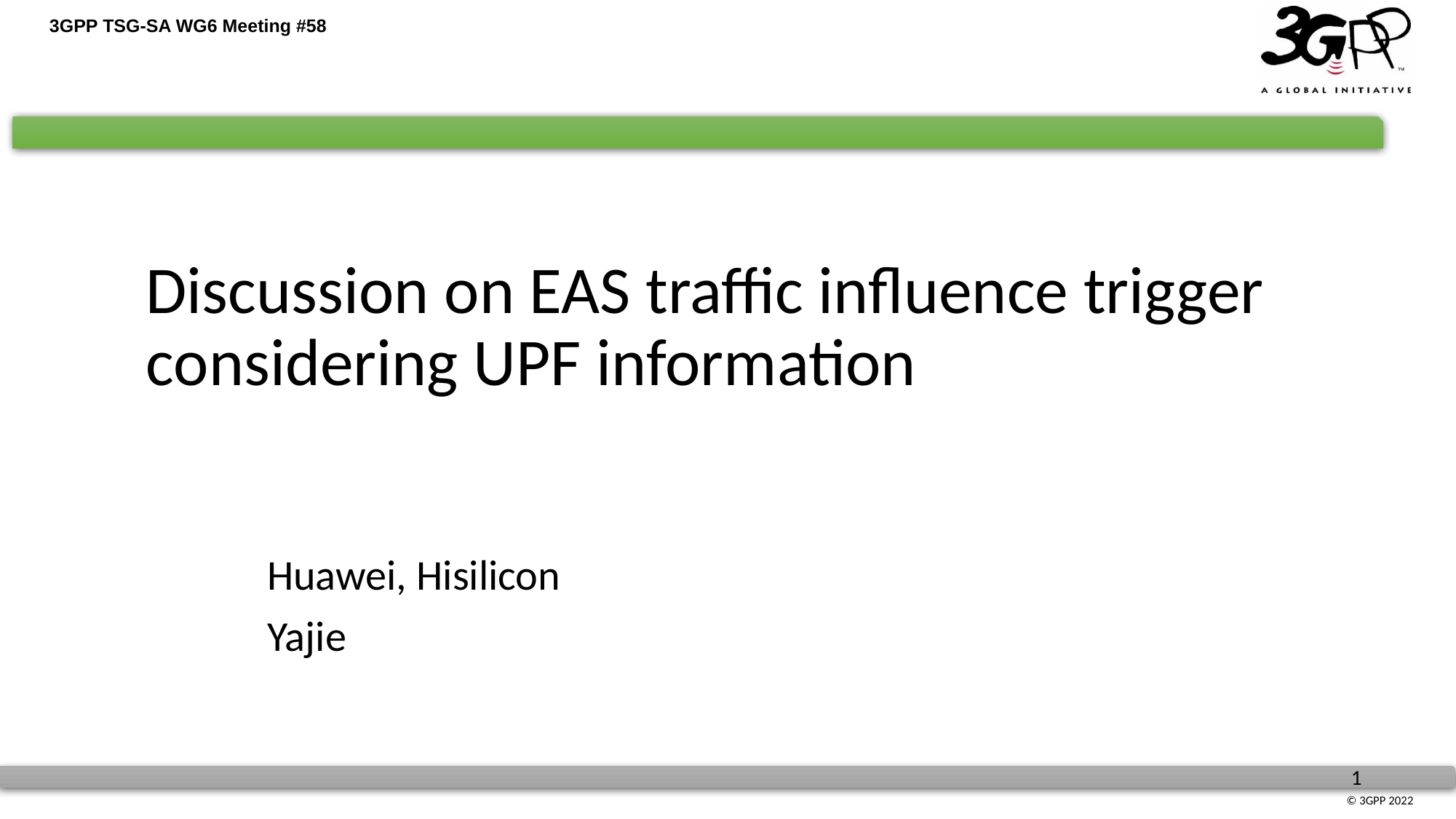

# Discussion on EAS traffic influence trigger considering UPF information
Huawei, Hisilicon
Yajie